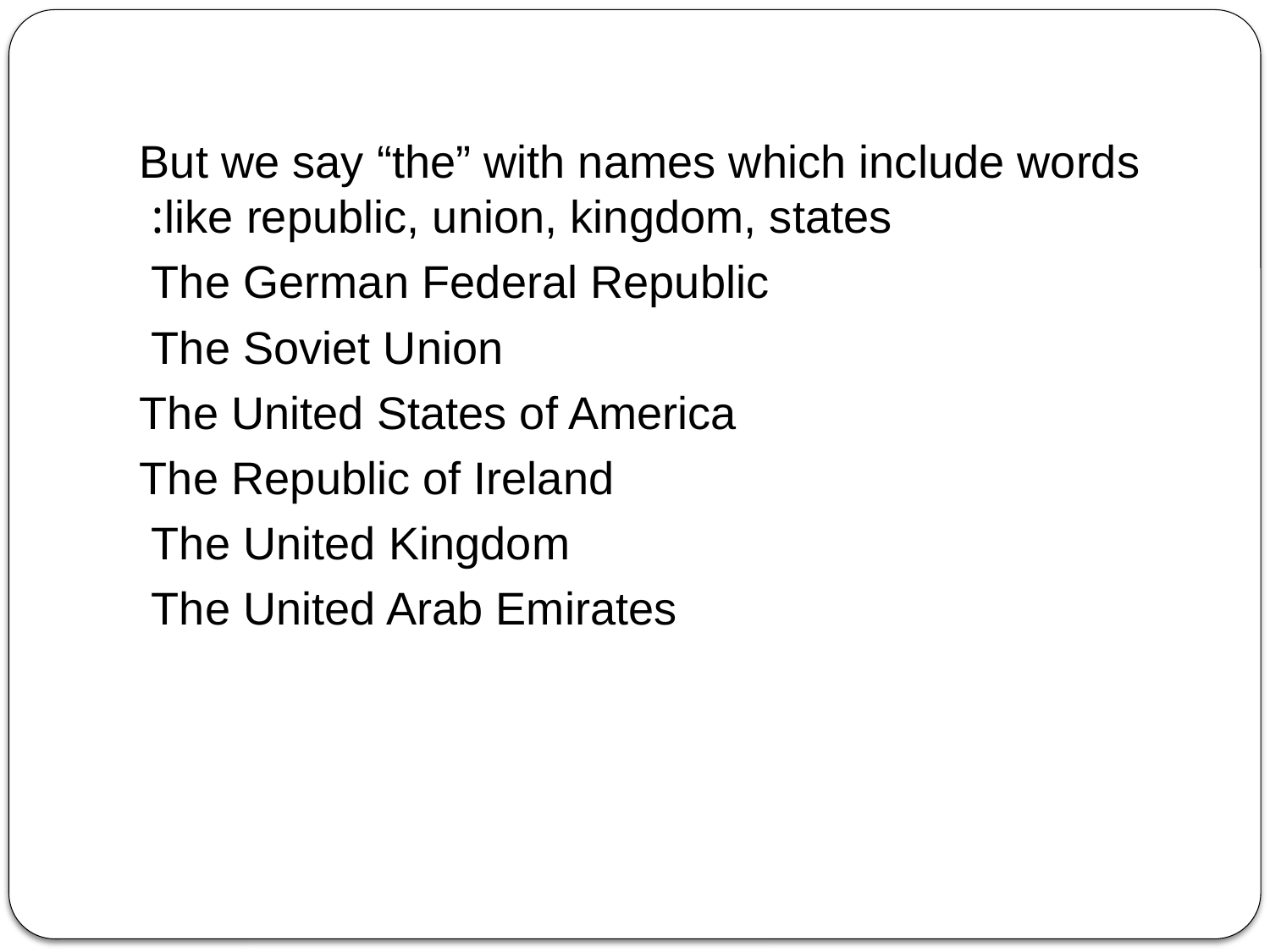

But we say “the” with names which include words like republic, union, kingdom, states:
The German Federal Republic
The Soviet Union
The United States of America
The Republic of Ireland
The United Kingdom
The United Arab Emirates